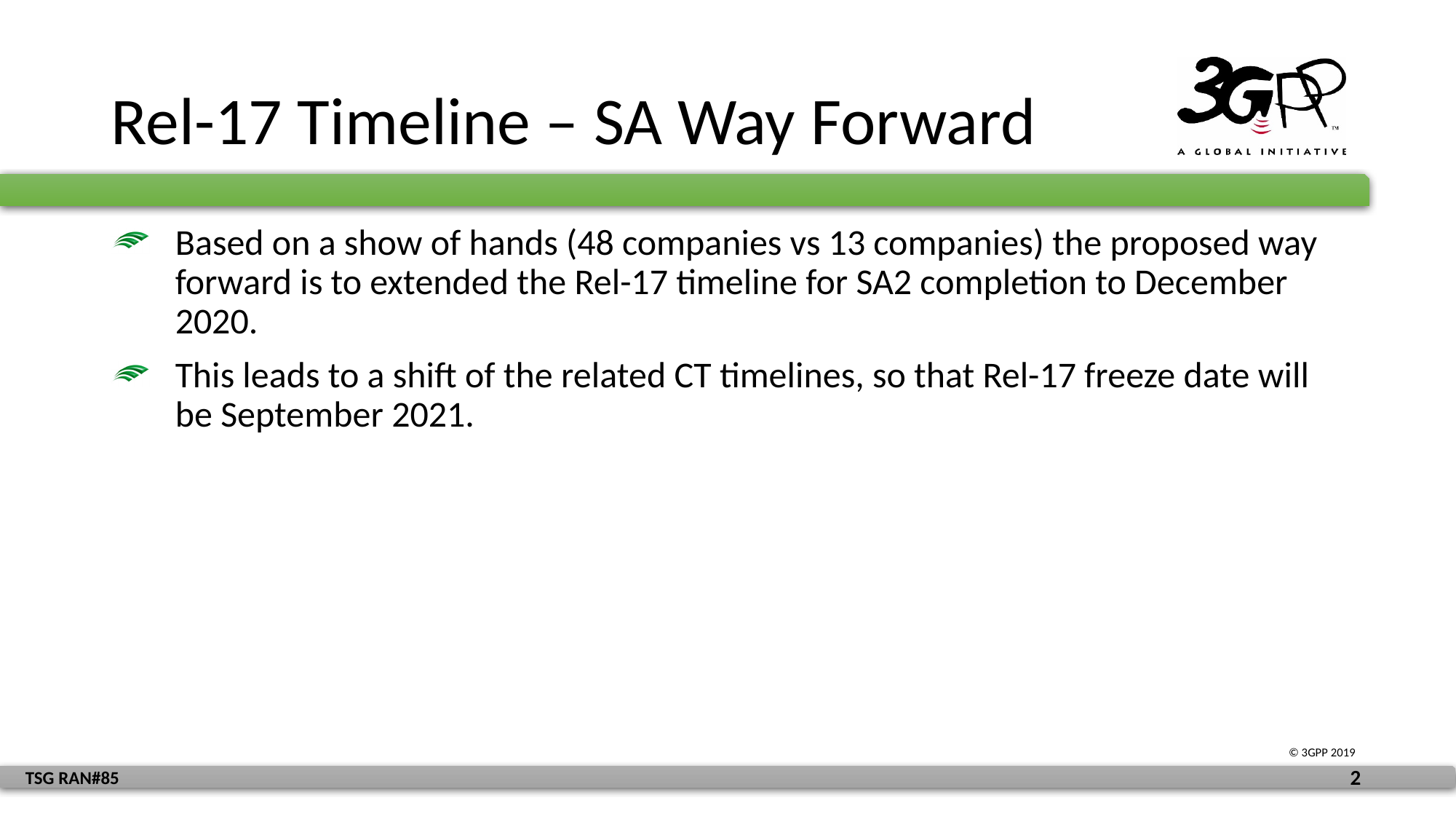

# Rel-17 Timeline – SA Way Forward
Based on a show of hands (48 companies vs 13 companies) the proposed way forward is to extended the Rel-17 timeline for SA2 completion to December 2020.
This leads to a shift of the related CT timelines, so that Rel-17 freeze date will be September 2021.